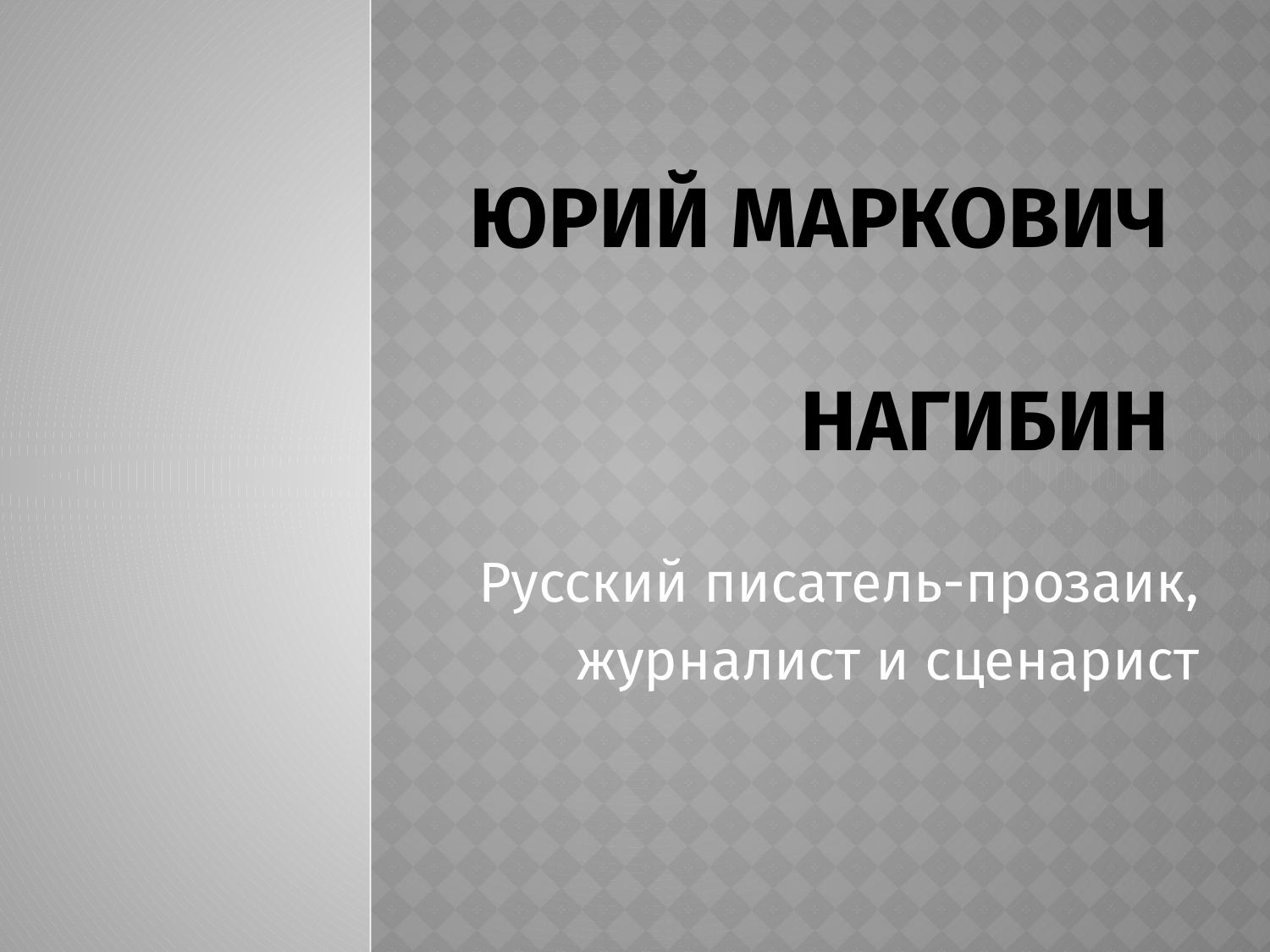

# Юрий Маркович Нагибин
Русский писатель-прозаик,
 журналист и сценарист